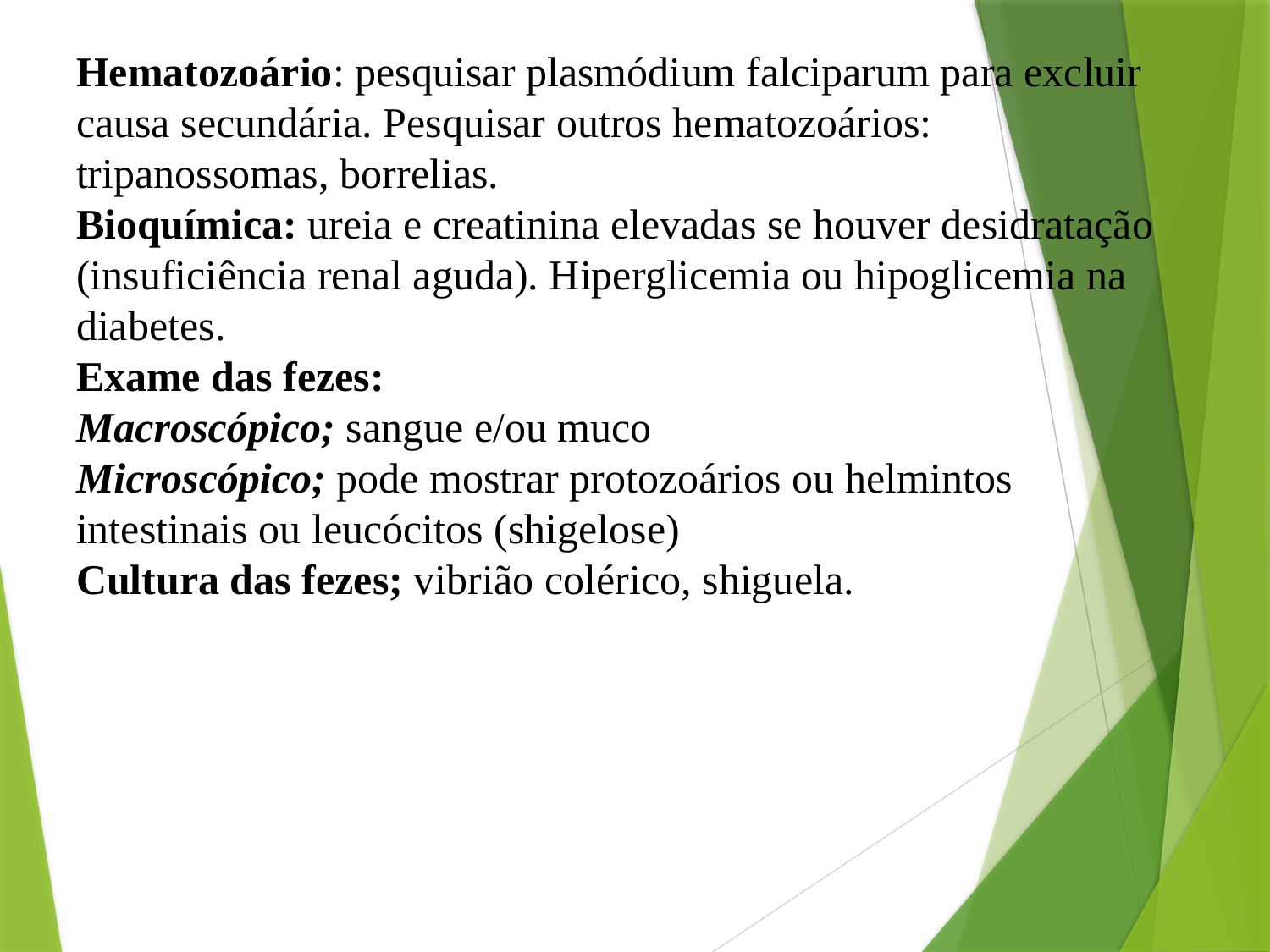

# Hematozoário: pesquisar plasmódium falciparum para excluir causa secundária. Pesquisar outros hematozoários: tripanossomas, borrelias. Bioquímica: ureia e creatinina elevadas se houver desidratação (insuficiência renal aguda). Hiperglicemia ou hipoglicemia na diabetes. Exame das fezes: Macroscópico; sangue e/ou muco Microscópico; pode mostrar protozoários ou helmintos intestinais ou leucócitos (shigelose) Cultura das fezes; vibrião colérico, shiguela.